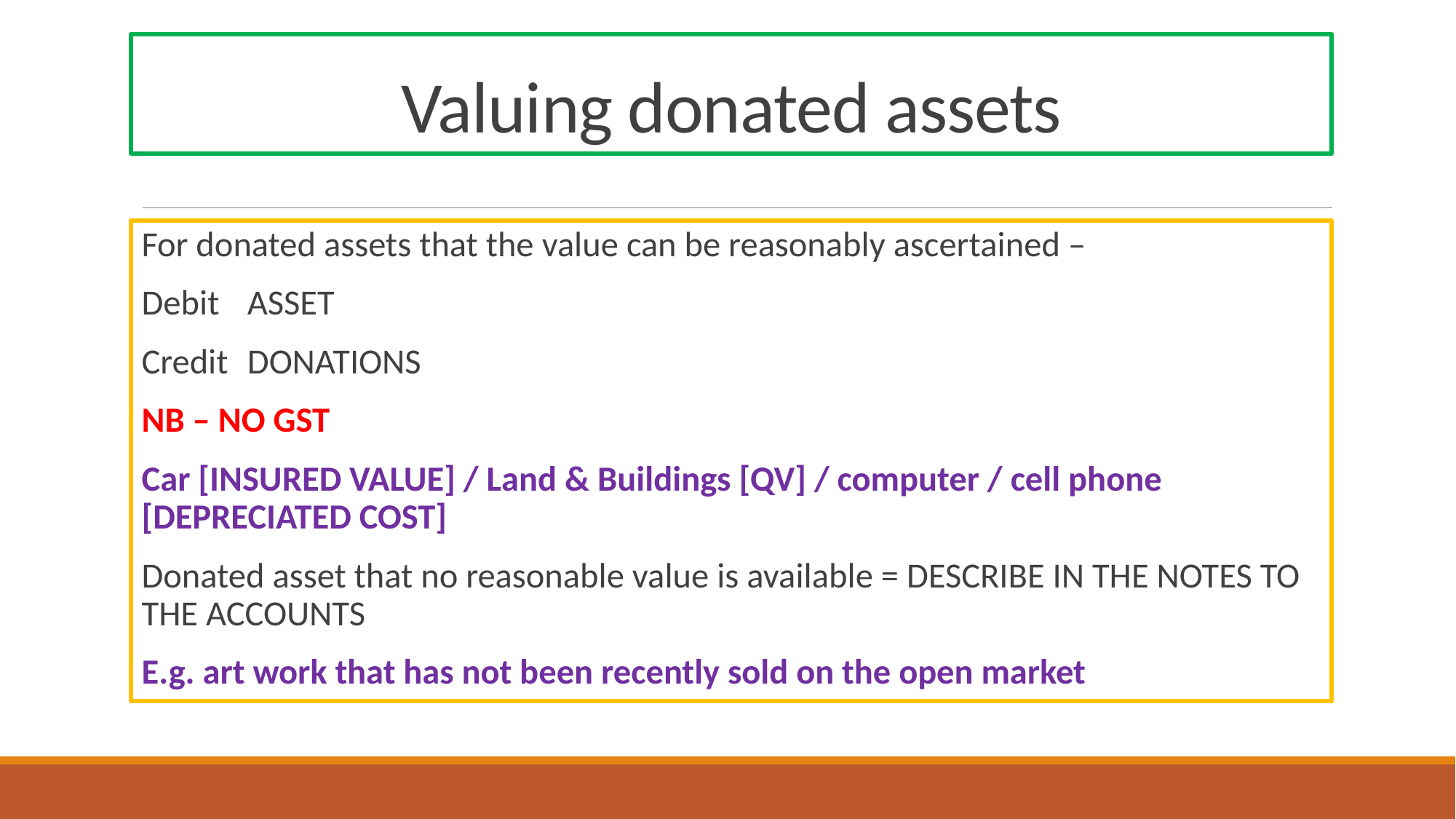

# Valuing donated assets
For donated assets that the value can be reasonably ascertained –
Debit 	ASSET
Credit		DONATIONS
NB – NO GST
Car [INSURED VALUE] / Land & Buildings [QV] / computer / cell phone [DEPRECIATED COST]
Donated asset that no reasonable value is available = DESCRIBE IN THE NOTES TO THE ACCOUNTS
E.g. art work that has not been recently sold on the open market